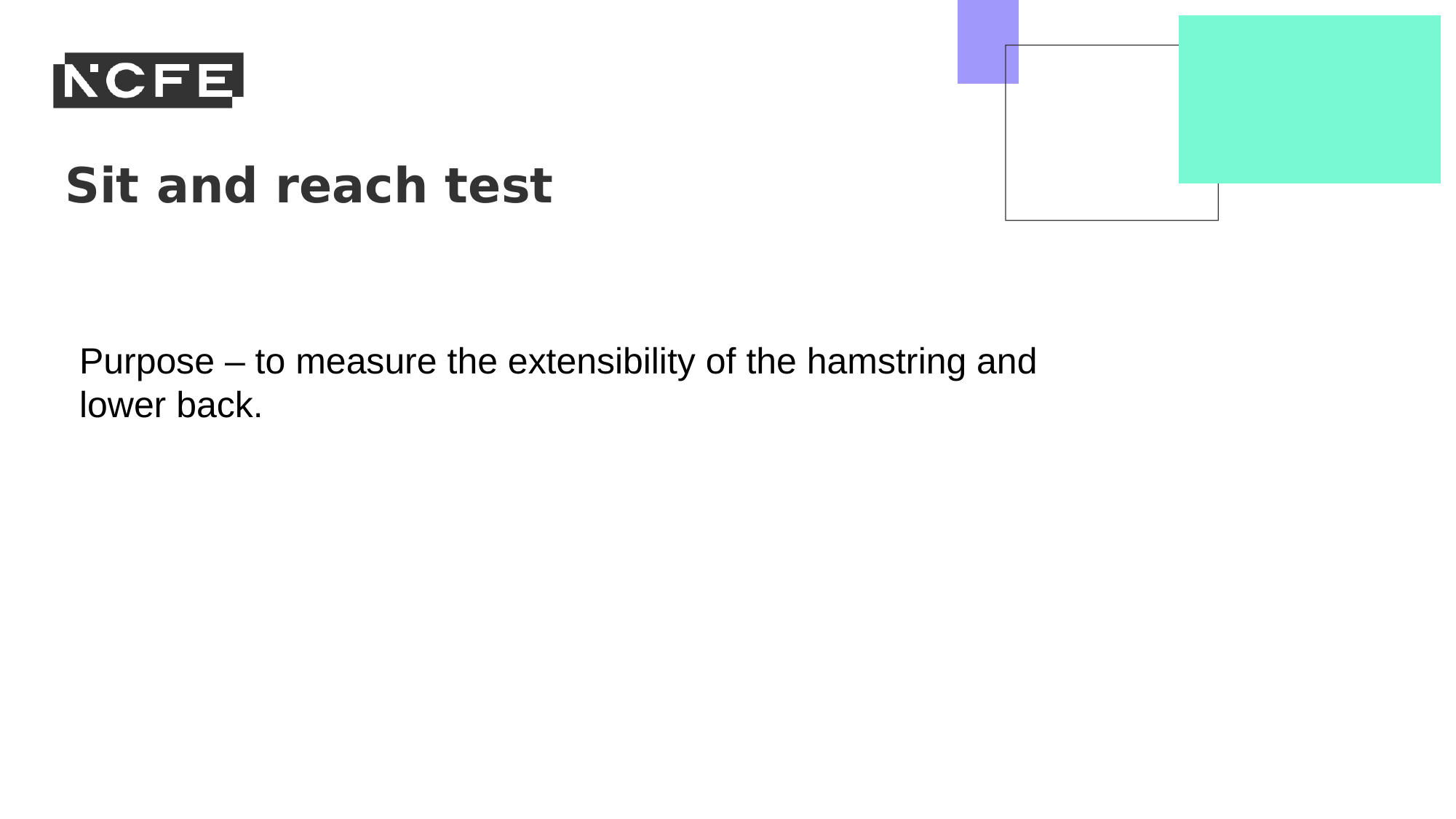

Sit and reach test

Purpose – to measure the extensibility of the hamstring and lower back.